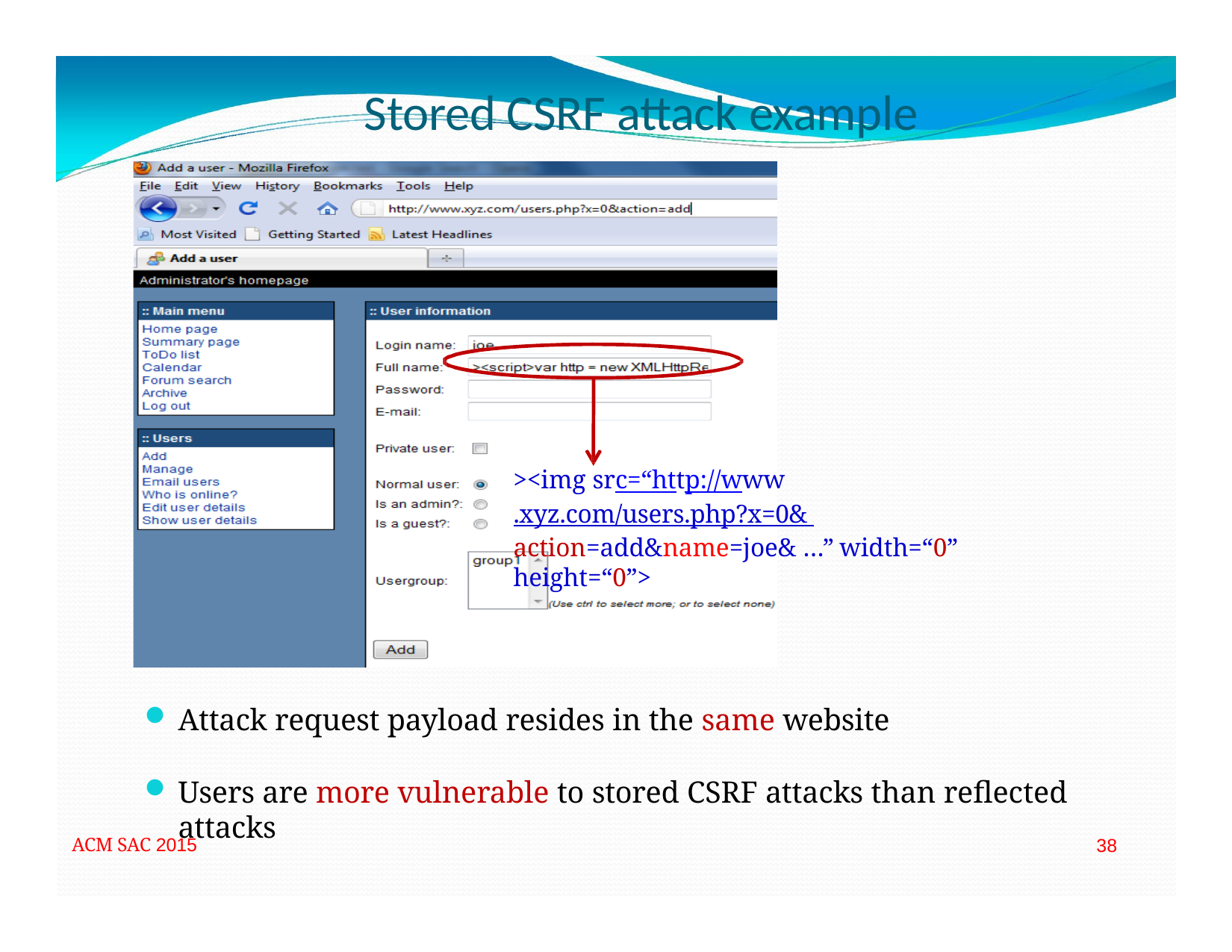

# Stored CSRF attack example

><img src=“http://www.xyz.com/users.php?x=0&  action=add&name=joe& …” width=“0” height=“0”>
Attack request payload resides in the same website

Users are more vulnerable to stored CSRF attacks than reflected attacks
ACM SAC 2015
38